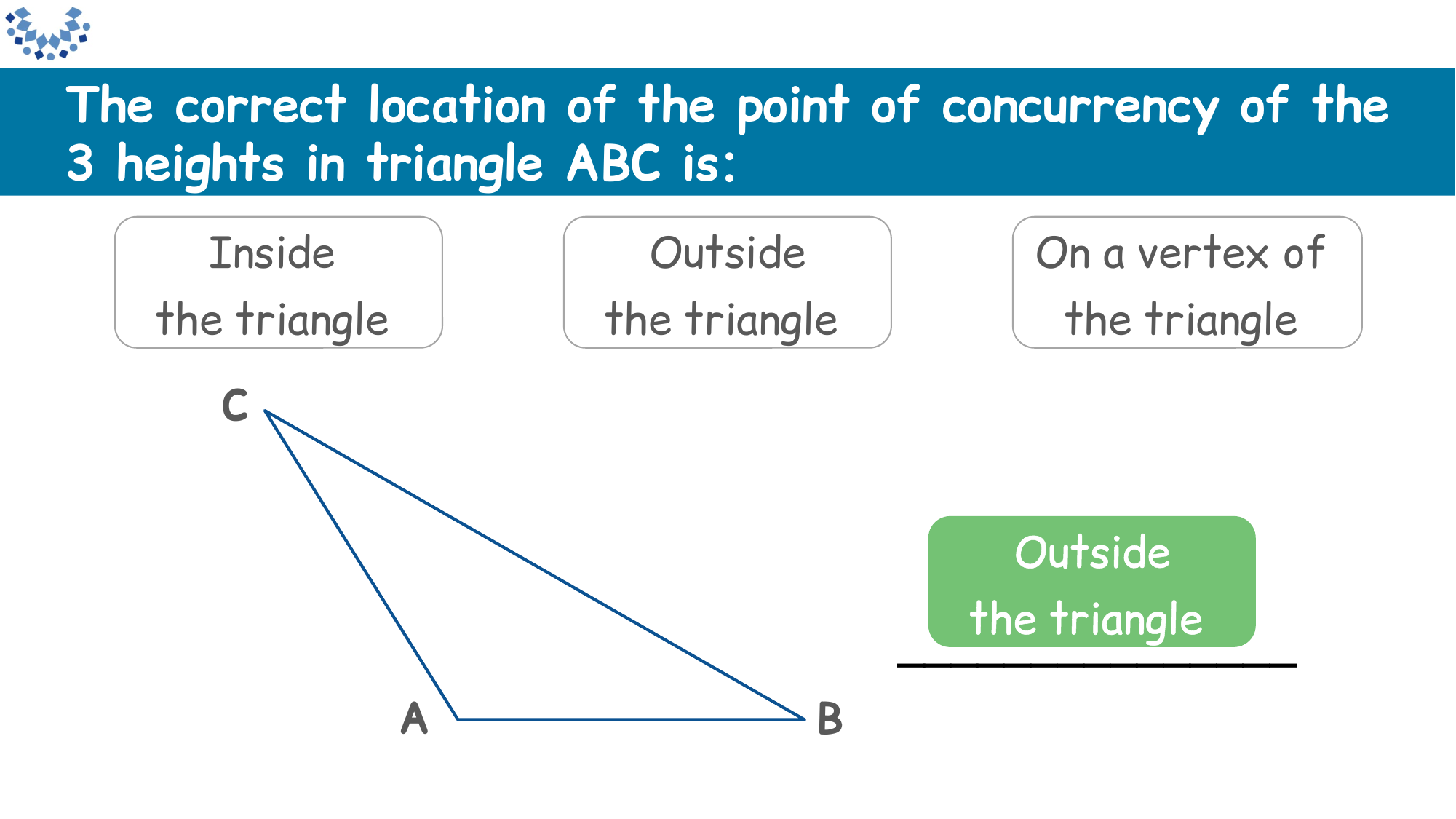

The correct location of the point of concurrency of the
3 heights in triangle ABC is:
Inside
the triangle
Outside
the triangle
On a vertex of
the triangle
C

Outside
the triangle
 _______________
A
B